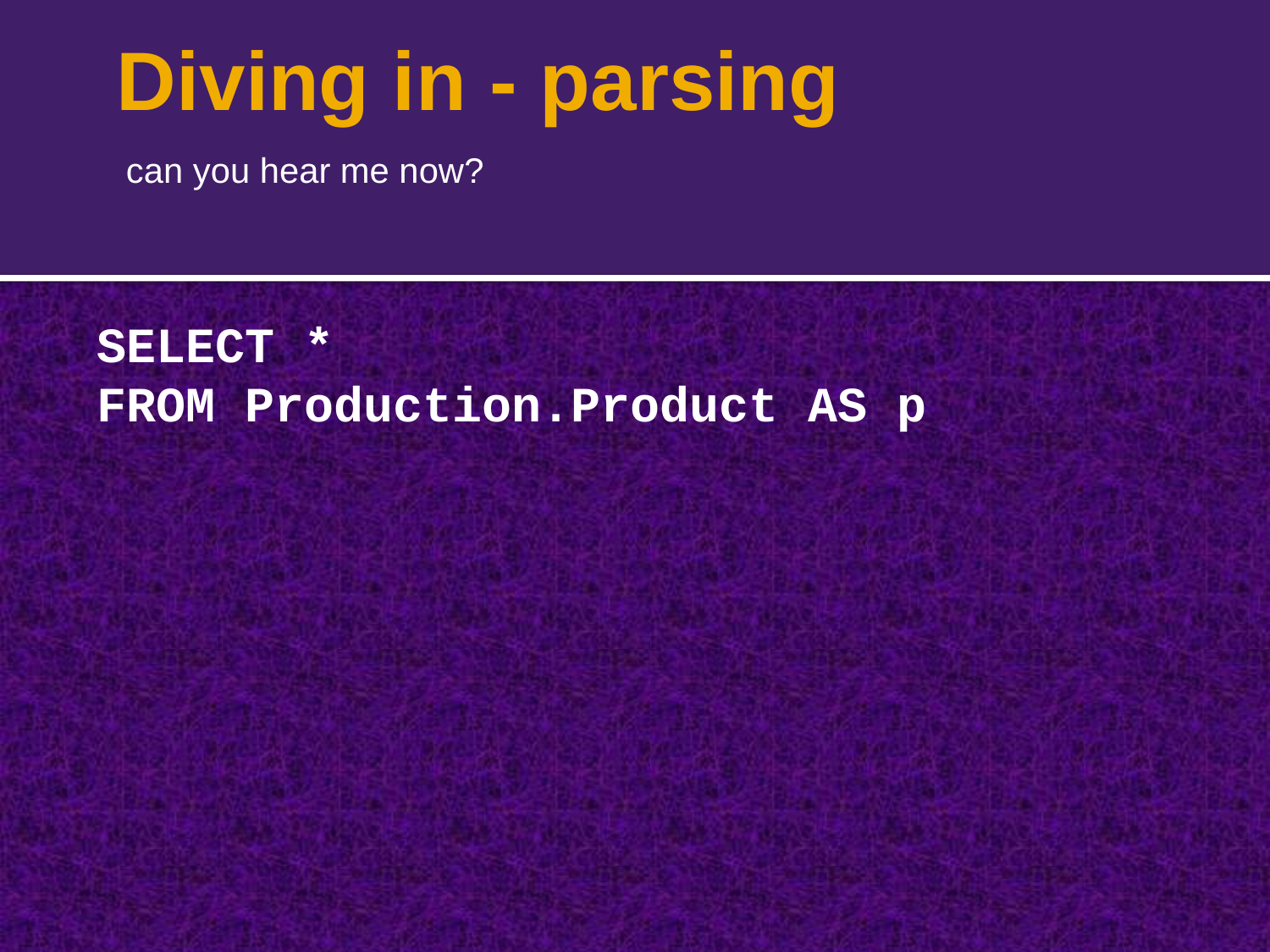

# Diving in - parsing
can you hear me now?
SELECT *
FROM Production.Product AS p